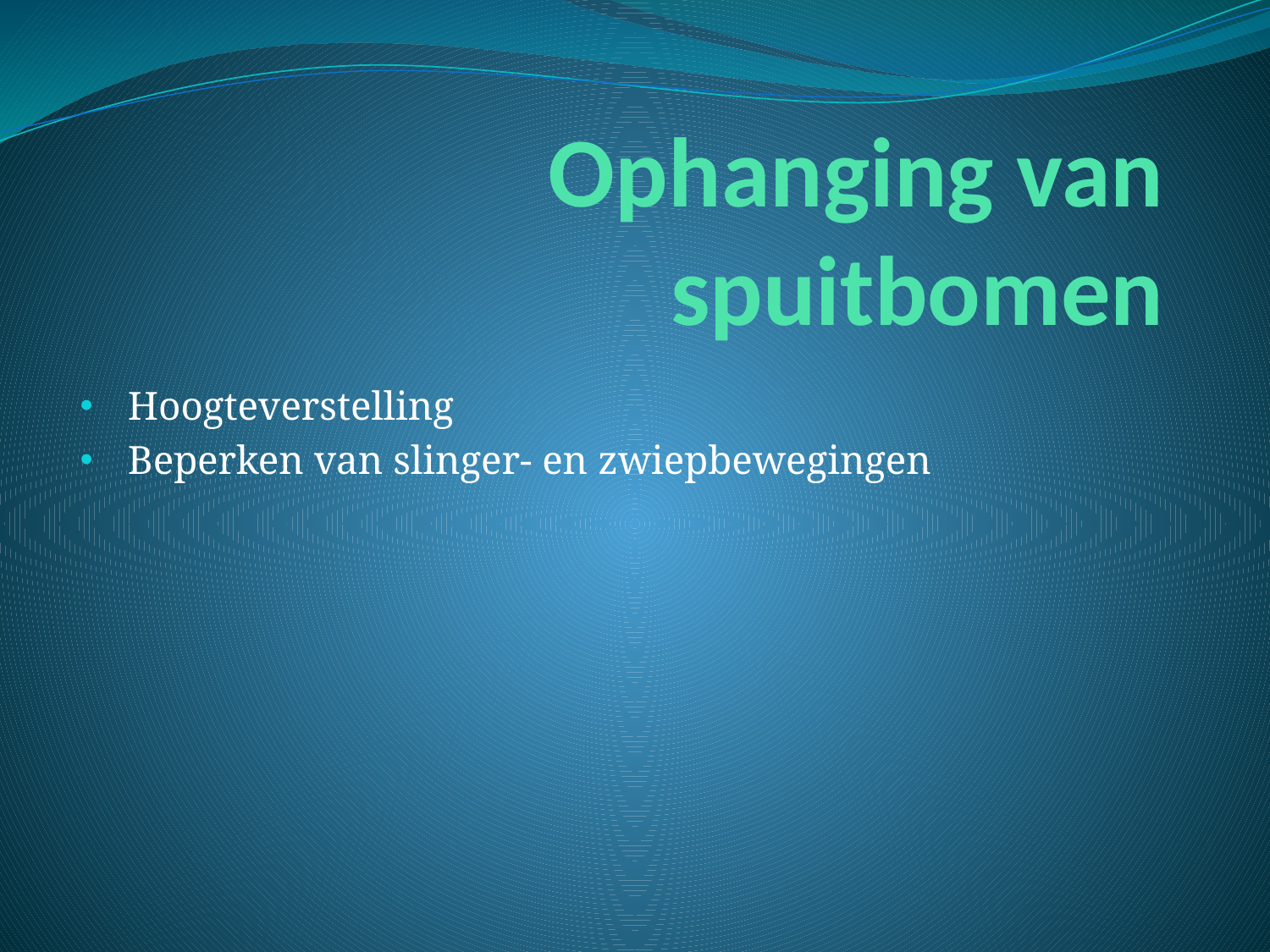

# Ophanging van spuitbomen
Hoogteverstelling
Beperken van slinger- en zwiepbewegingen